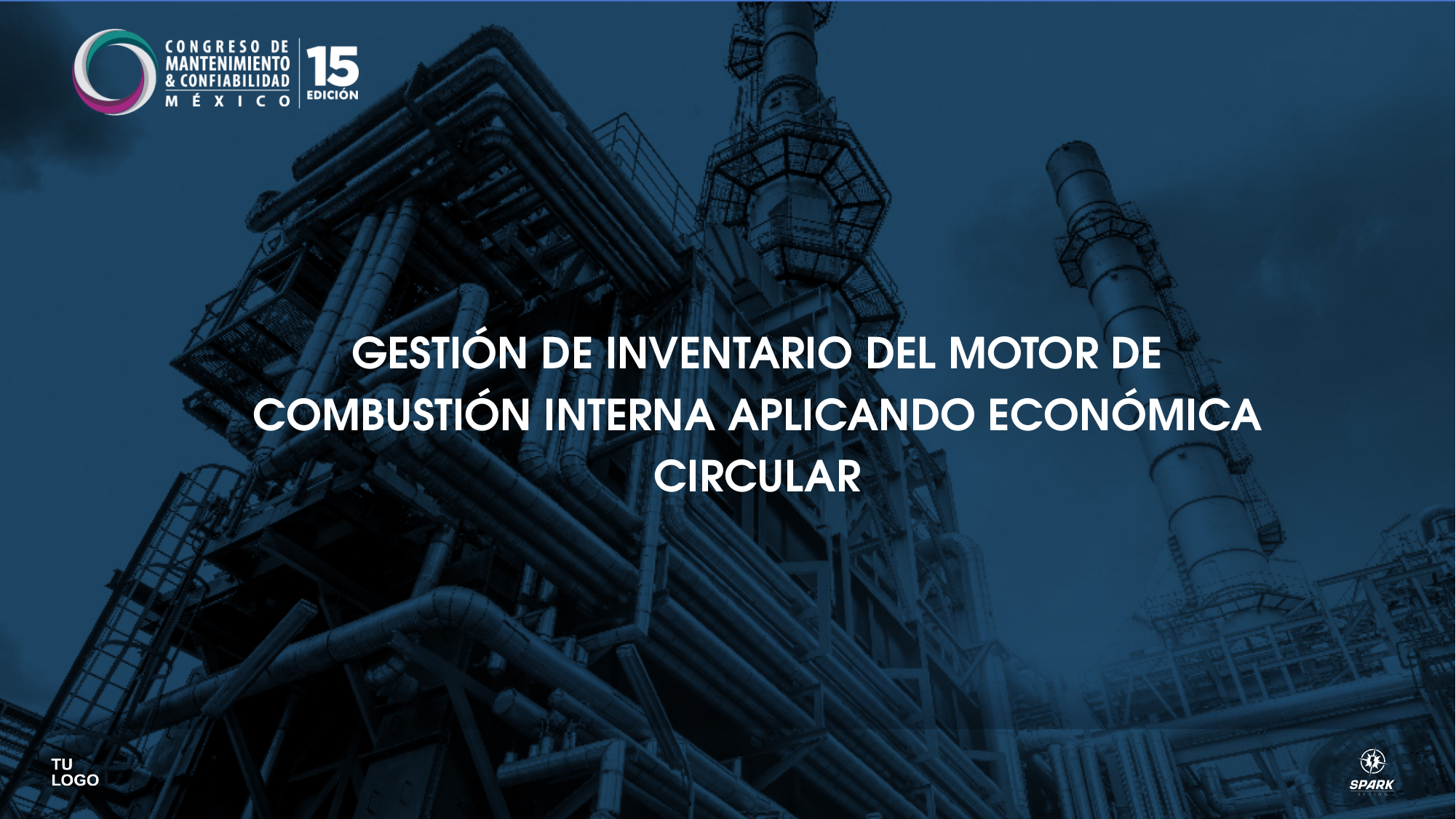

GESTIÓN DE INVENTARIO DEL MOTOR DE COMBUSTIÓN INTERNA APLICANDO ECONÓMICA CIRCULAR